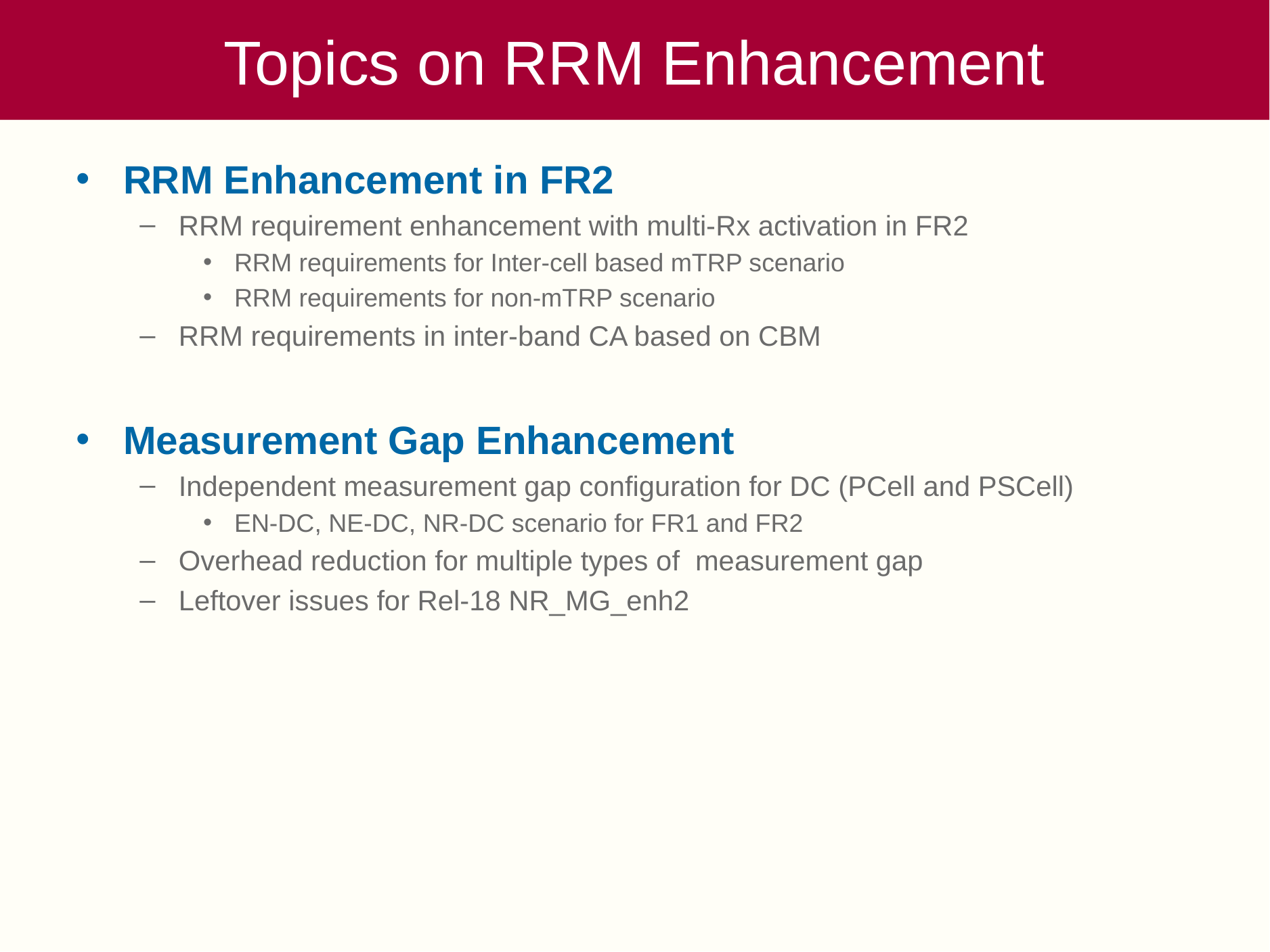

# Topics on RRM Enhancement
RRM Enhancement in FR2
RRM requirement enhancement with multi-Rx activation in FR2
RRM requirements for Inter-cell based mTRP scenario
RRM requirements for non-mTRP scenario
RRM requirements in inter-band CA based on CBM

Measurement Gap Enhancement
Independent measurement gap configuration for DC (PCell and PSCell)
EN-DC, NE-DC, NR-DC scenario for FR1 and FR2
Overhead reduction for multiple types of  measurement gap
Leftover issues for Rel-18 NR_MG_enh2